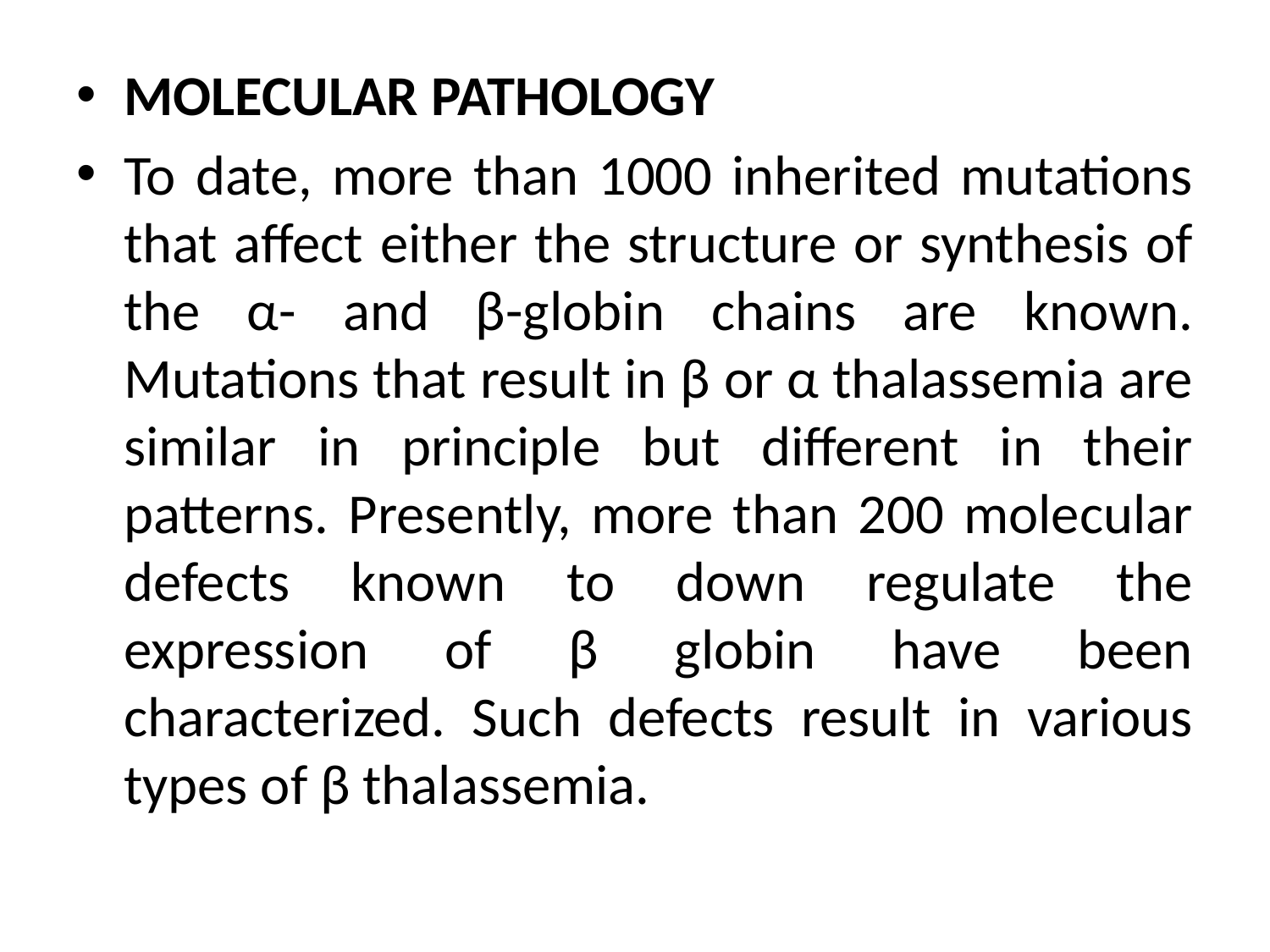

#
MOLECULAR PATHOLOGY
To date, more than 1000 inherited mutations that affect either the structure or synthesis of the α- and β-globin chains are known. Mutations that result in β or α thalassemia are similar in principle but different in their patterns. Presently, more than 200 molecular defects known to down regulate the expression of β globin have been characterized. Such defects result in various types of β thalassemia.